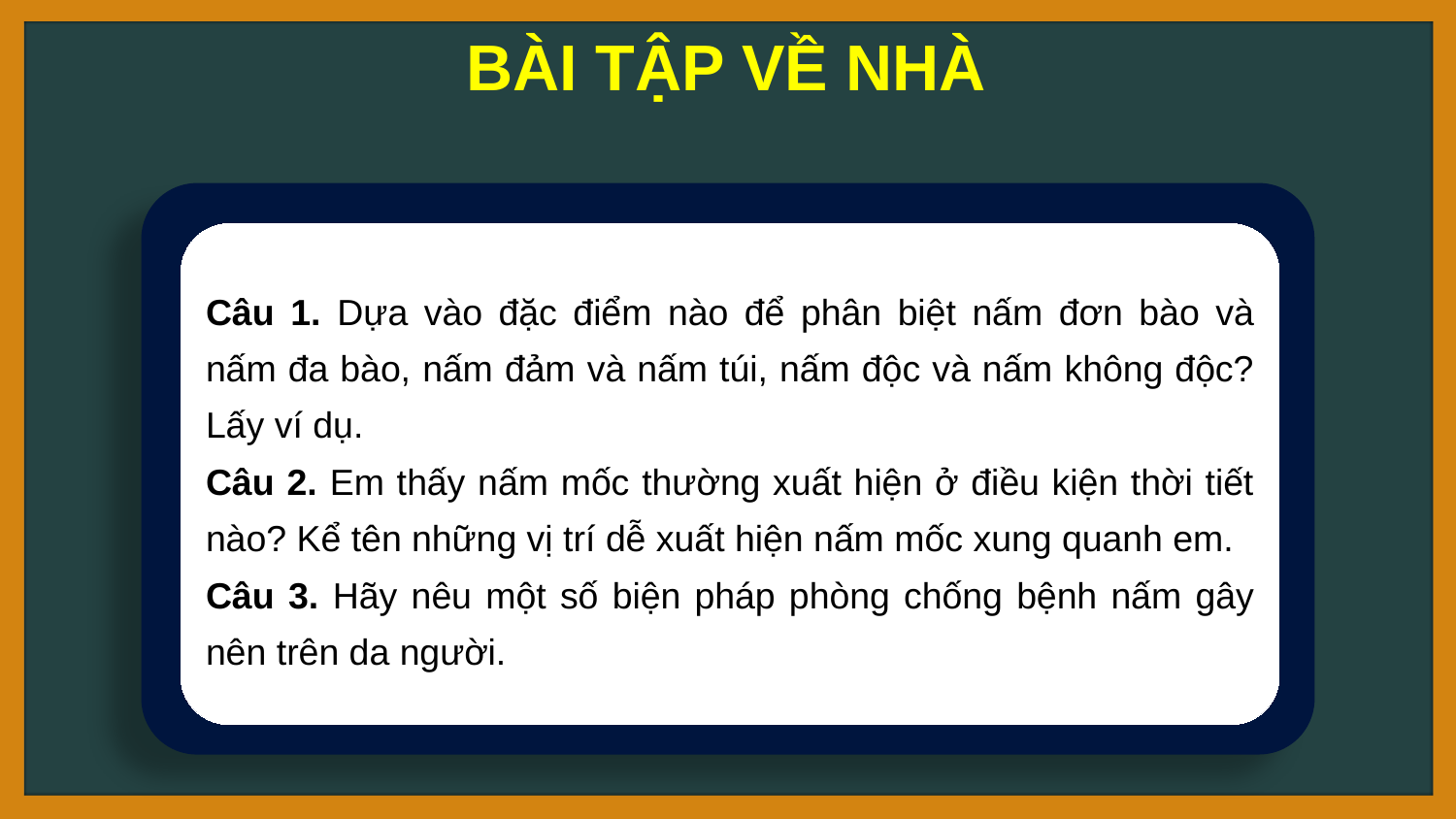

BÀI TẬP VỀ NHÀ

Câu 1. Dựa vào đặc điểm nào để phân biệt nấm đơn bào và nấm đa bào, nấm đảm và nấm túi, nấm độc và nấm không độc? Lấy ví dụ.
Câu 2. Em thấy nấm mốc thường xuất hiện ở điều kiện thời tiết nào? Kể tên những vị trí dễ xuất hiện nấm mốc xung quanh em.
Câu 3. Hãy nêu một số biện pháp phòng chống bệnh nấm gây nên trên da người.